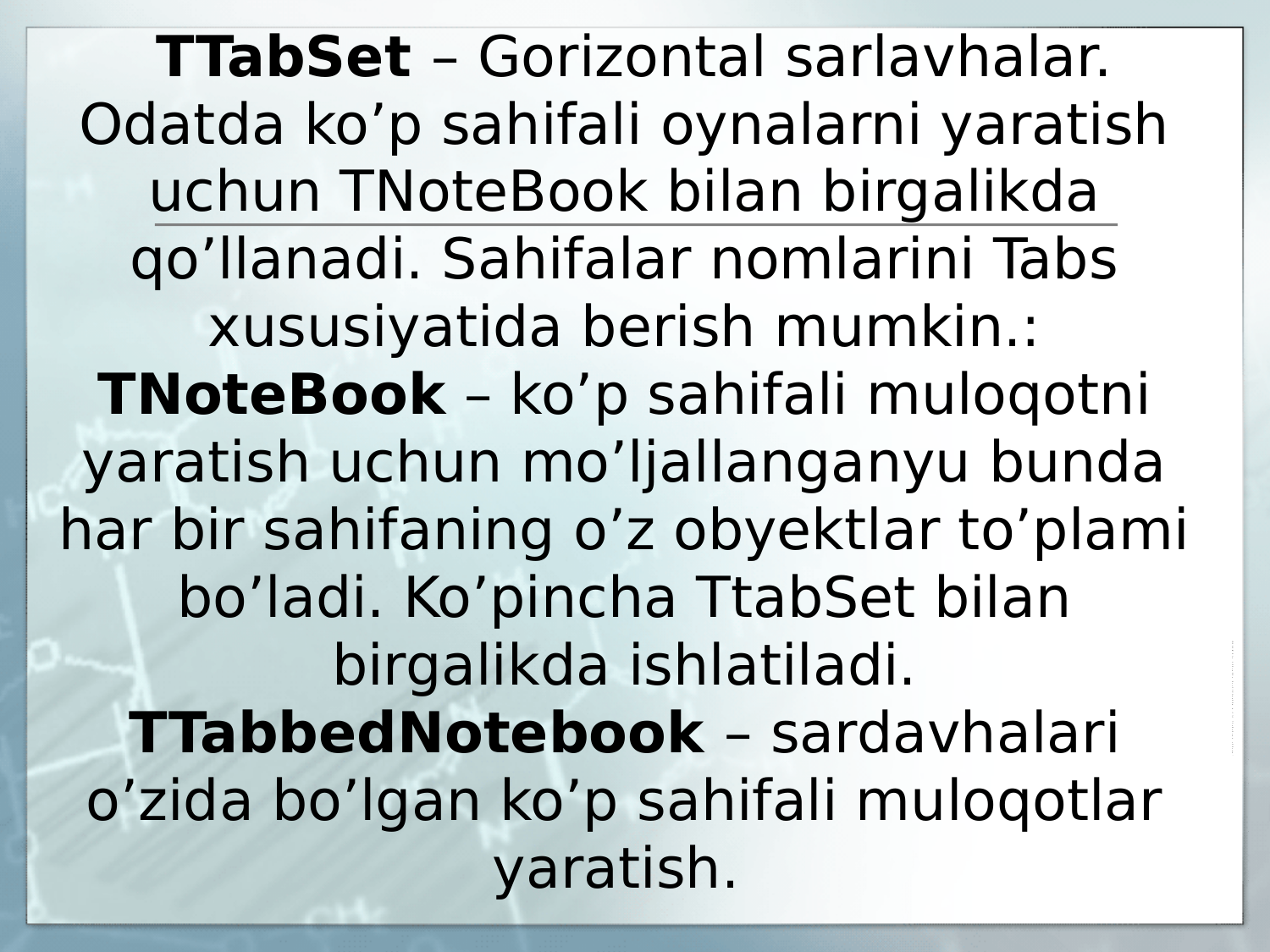

# TTabSet – Gorizontal sarlavhalar. Odatda ko’p sahifali oynalarni yaratish uchun TNoteBook bilan birgalikda qo’llanadi. Sahifalar nomlarini Tabs xususiyatida berish mumkin.: TNoteBook – ko’p sahifali muloqotni yaratish uchun mo’ljallanganyu bunda har bir sahifaning o’z obyektlar to’plami bo’ladi. Ko’pincha TtabSet bilan birgalikda ishlatiladi. TTabbedNotebook – sardavhalari o’zida bo’lgan ko’p sahifali muloqotlar yaratish.
 	  Обобщ.ите описание исследования в 3—5 элементах списка:

1й элемент

2й элемент

3й элемент

4й элемент

5й элемент